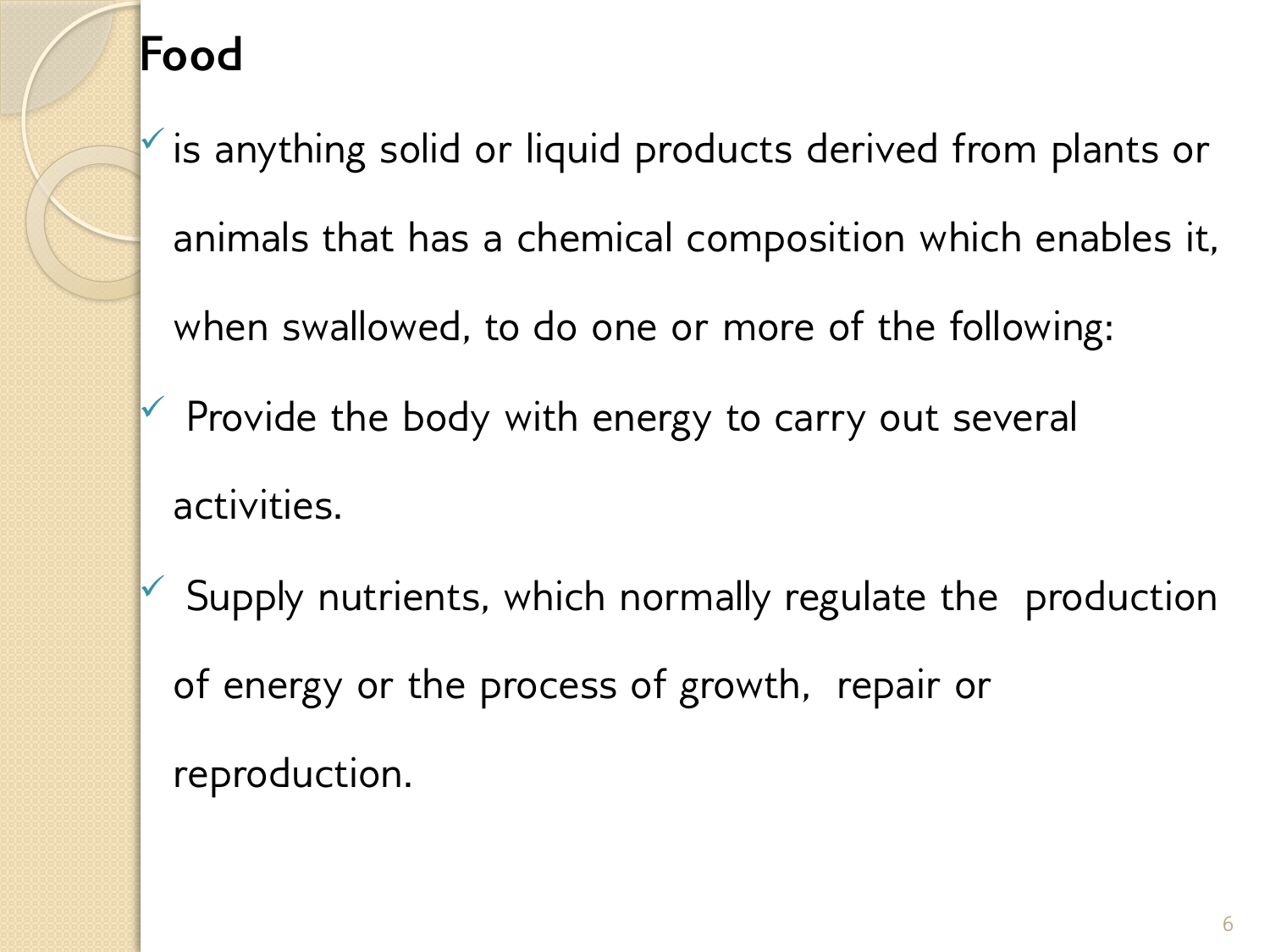

Food
is anything solid or liquid products derived from plants or animals that has a chemical composition which enables it, when swallowed, to do one or more of the following:
 Provide the body with energy to carry out several activities.
 Supply nutrients, which normally regulate the  production of energy or the process of growth,  repair or reproduction.
6